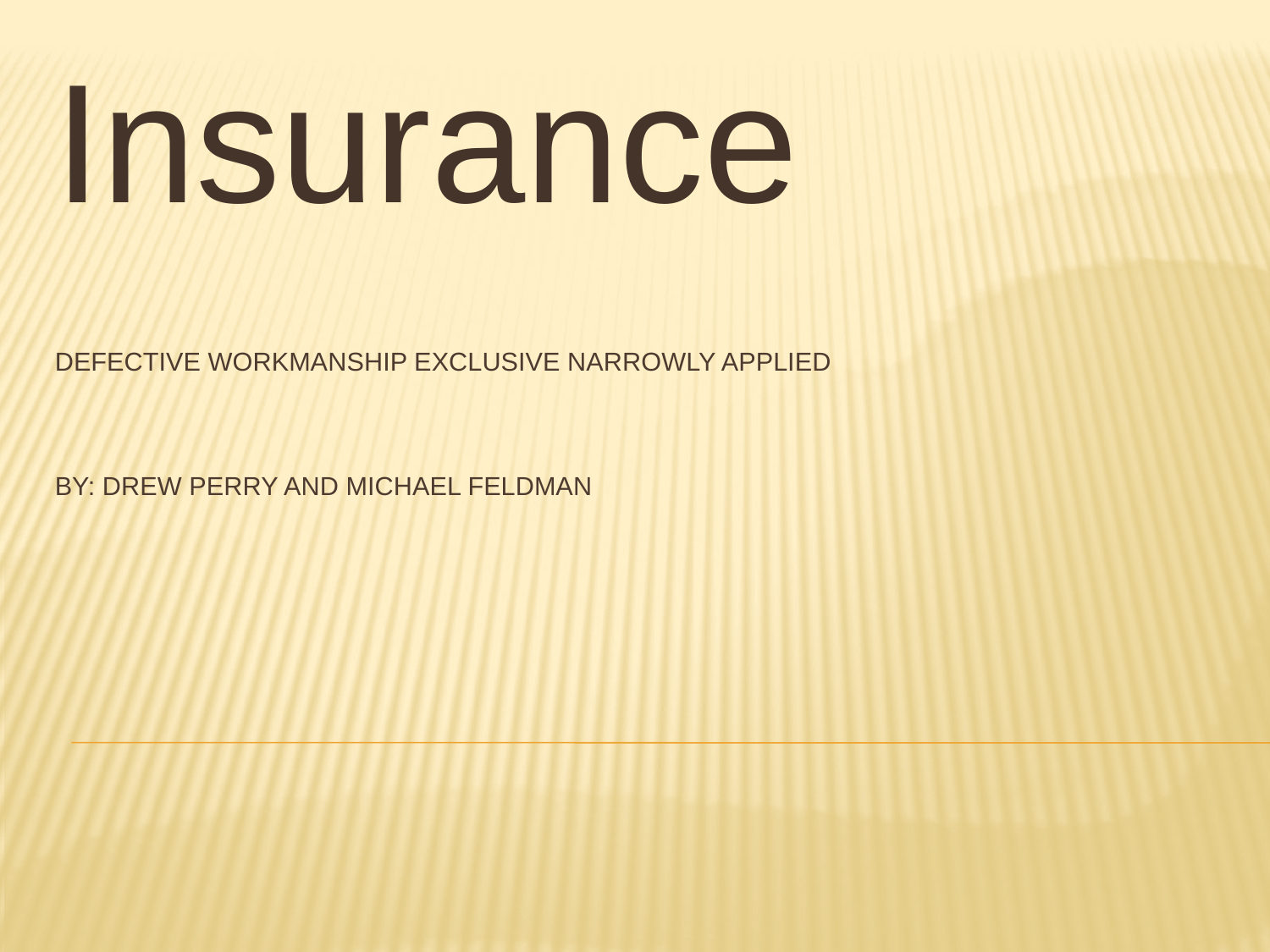

Insurance
# Defective Workmanship exclusive narrowly Applied By: Drew Perry and Michael Feldman